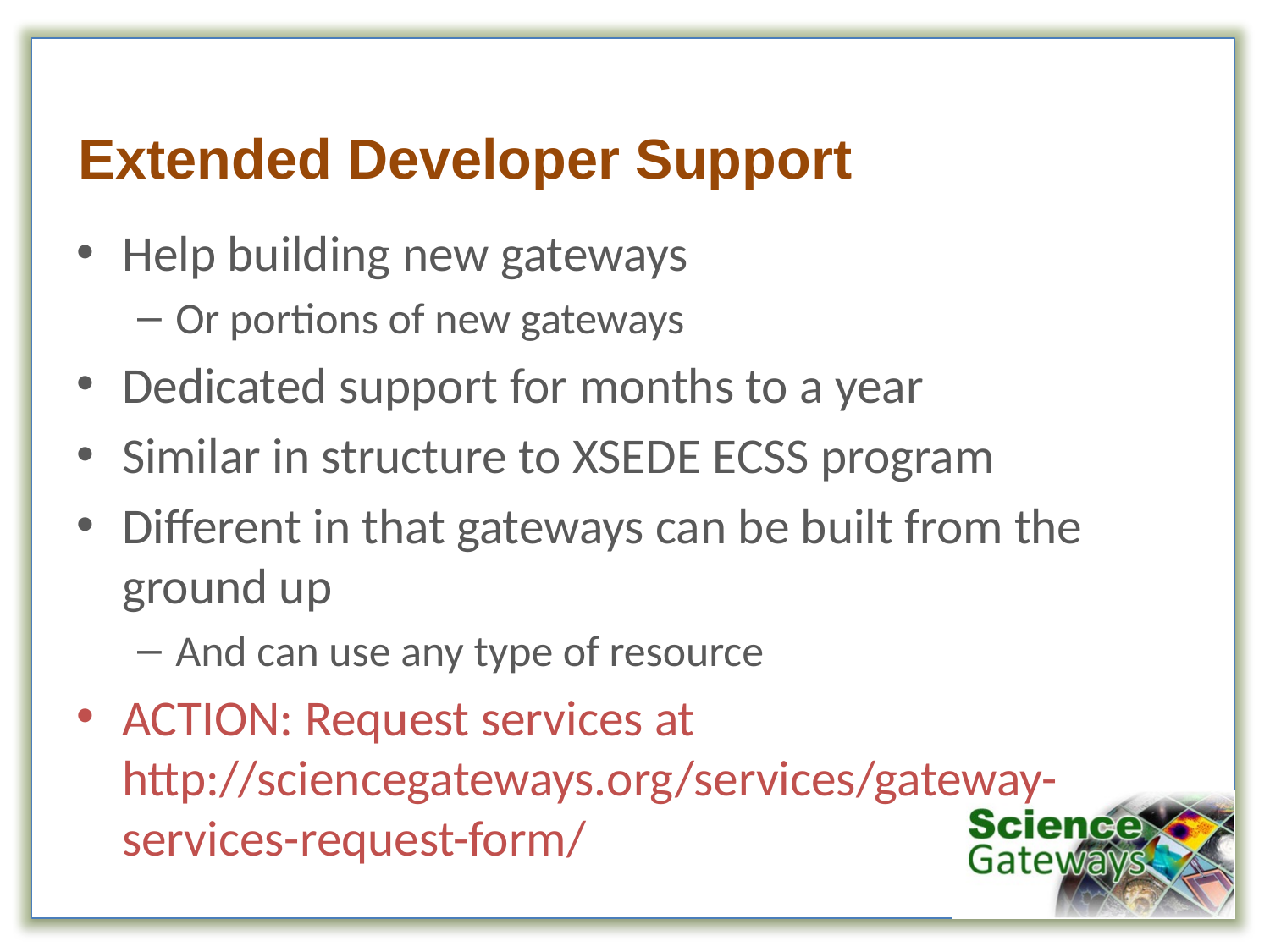

# Extended Developer Support
Help building new gateways
Or portions of new gateways
Dedicated support for months to a year
Similar in structure to XSEDE ECSS program
Different in that gateways can be built from the ground up
And can use any type of resource
ACTION: Request services at http://sciencegateways.org/services/gateway-services-request-form/